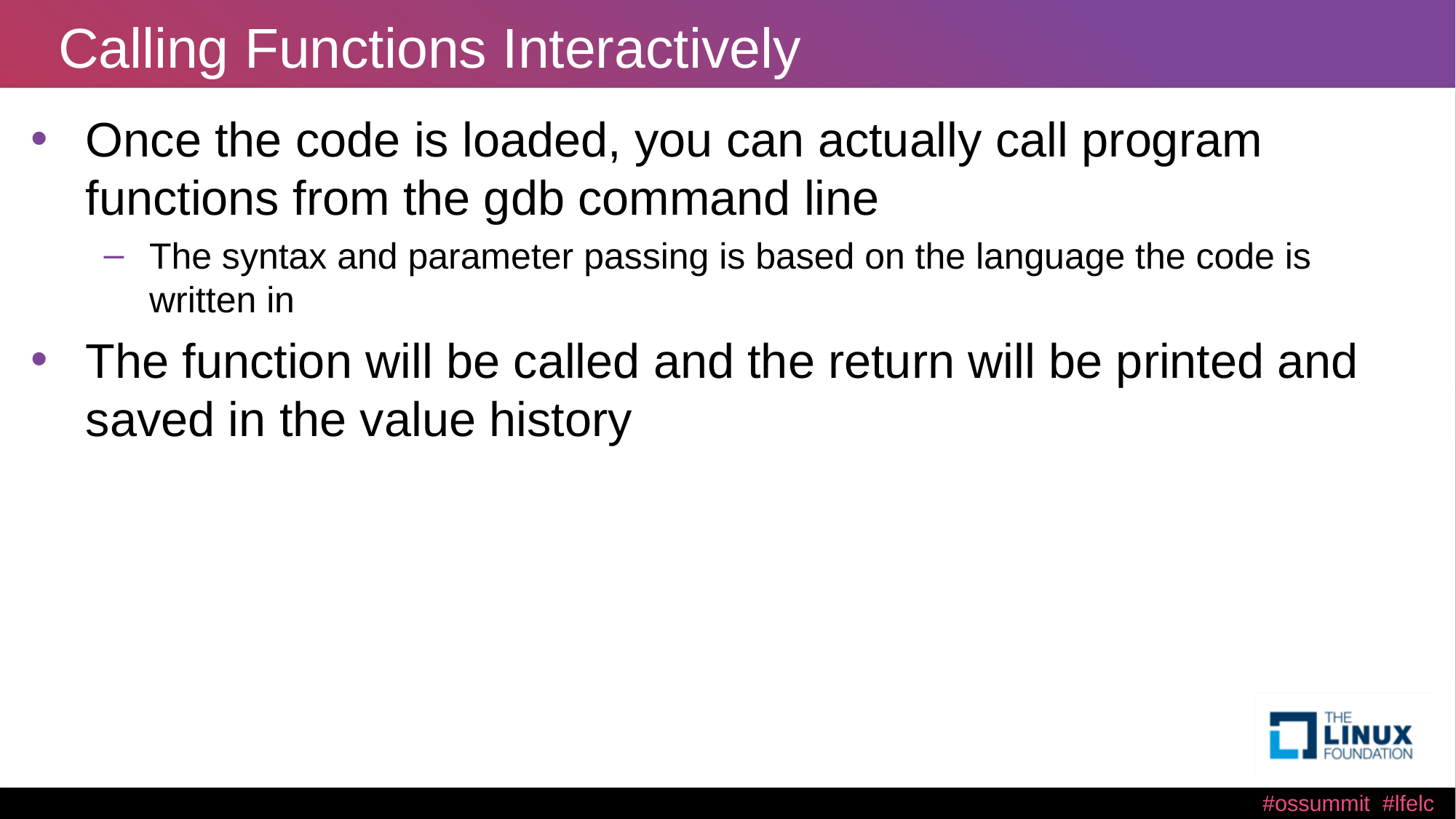

# Calling Functions Interactively
Once the code is loaded, you can actually call program functions from the gdb command line
The syntax and parameter passing is based on the language the code is written in
The function will be called and the return will be printed and saved in the value history